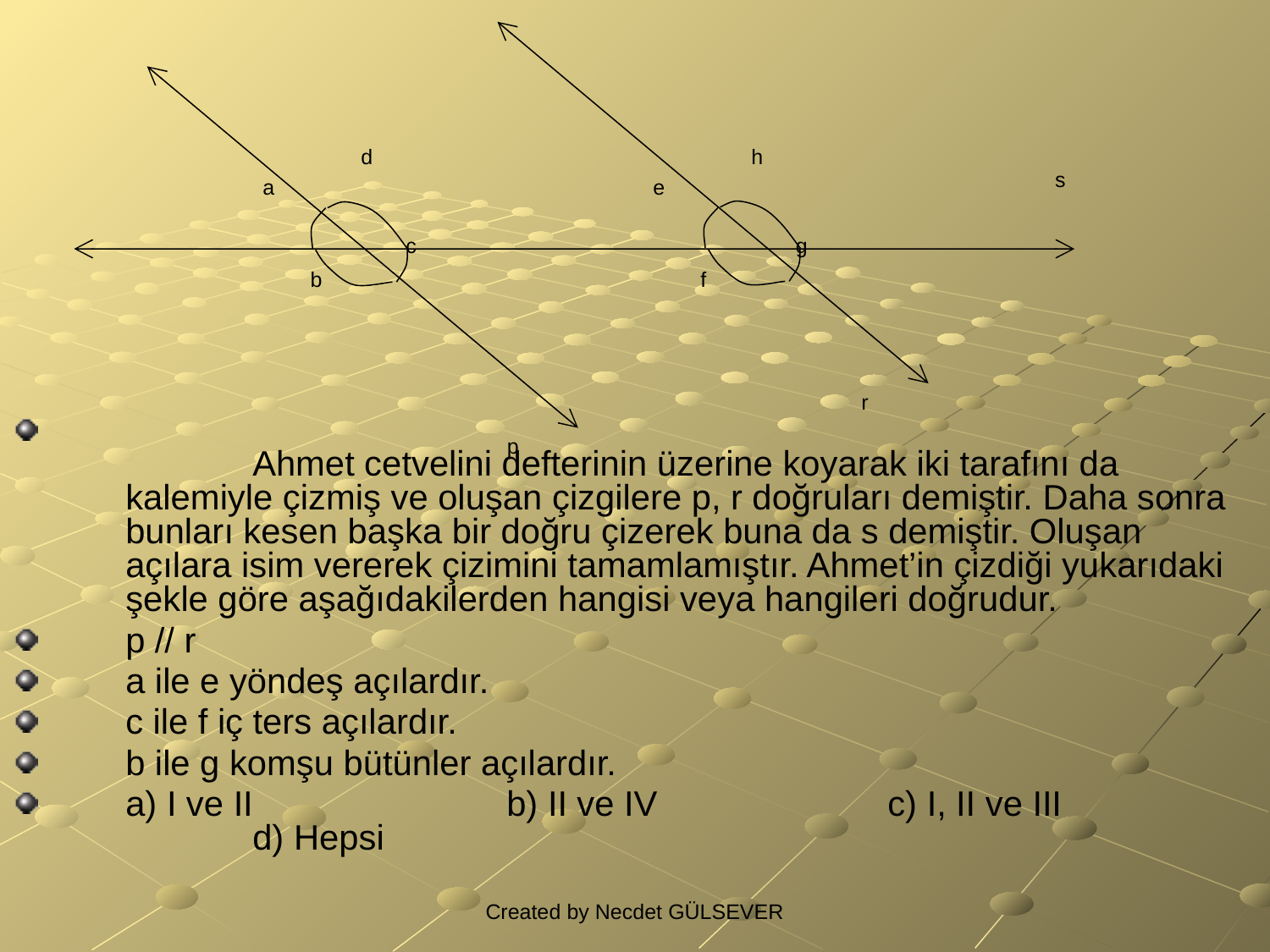

#
d
h
s
a
e

c
g

b
f
r
p

	Ahmet cetvelini defterinin üzerine koyarak iki tarafını da kalemiyle çizmiş ve oluşan çizgilere p, r doğruları demiştir. Daha sonra bunları kesen başka bir doğru çizerek buna da s demiştir. Oluşan açılara isim vererek çizimini tamamlamıştır. Ahmet’in çizdiği yukarıdaki şekle göre aşağıdakilerden hangisi veya hangileri doğrudur.
p // r
a ile e yöndeş açılardır.
c ile f iç ters açılardır.
b ile g komşu bütünler açılardır.
a) I ve II		b) II ve IV		c) I, II ve III		d) Hepsi
Created by Necdet GÜLSEVER